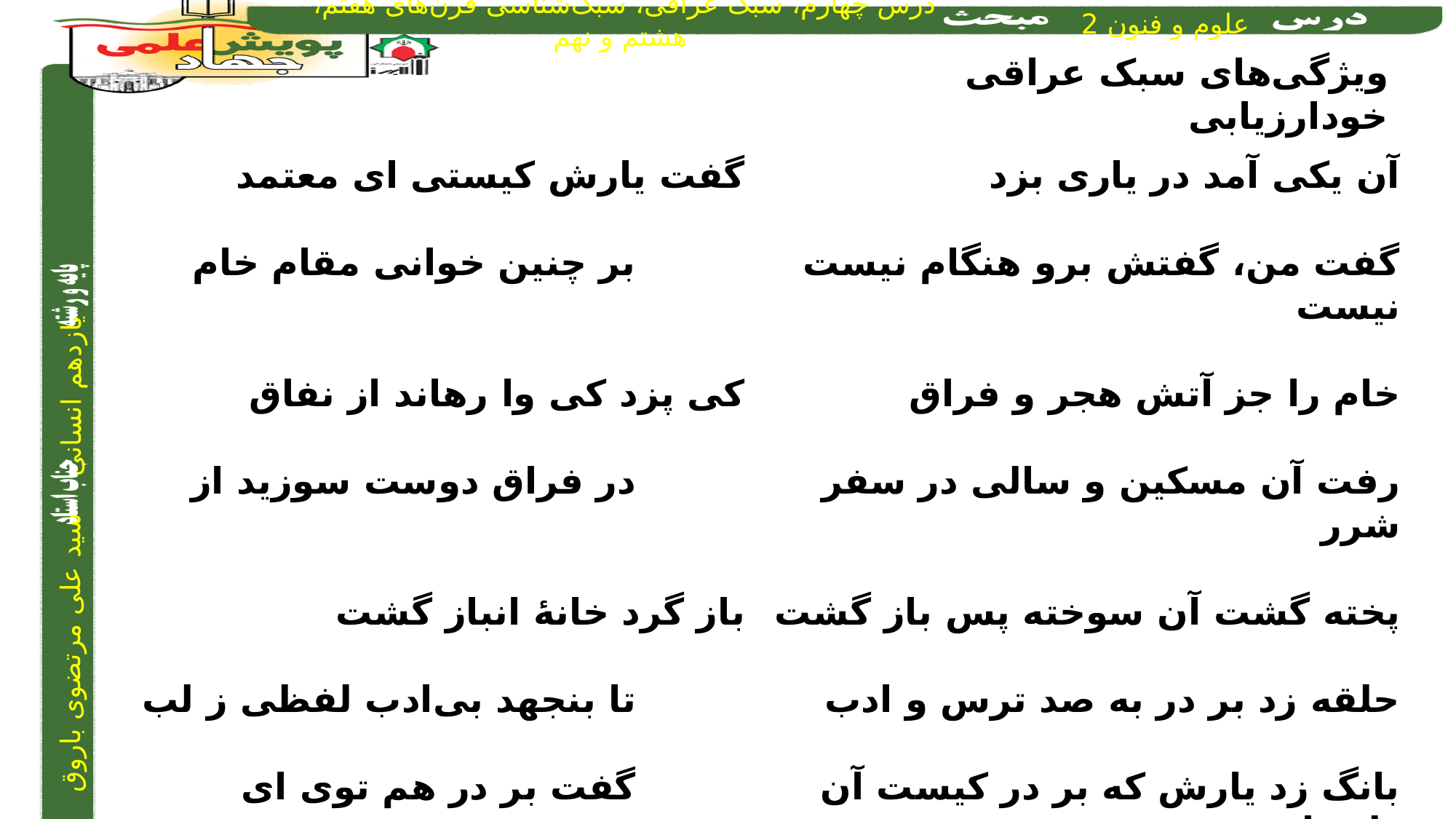

ویژگی‌های سبک عراقی
خودارزیابی
آن یکی آمد در یاری بزد				گفت یارش کیستی ای معتمد

گفت من، گفتش برو هنگام نیست			بر چنین خوانی مقام خام نیست

خام را جز آتش هجر و فراق			کی پزد کی وا رهاند از نفاق

رفت آن مسکین و سالی در سفر			در فراق دوست سوزید از شرر

پخته گشت آن سوخته پس باز گشت		باز گرد خانۀ انباز گشت

حلقه زد بر در به صد ترس و ادب			تا بنجهد بی‌ادب لفظی ز لب

بانگ زد یارش که بر در کیست آن			گفت بر در هم توی ای دلستان